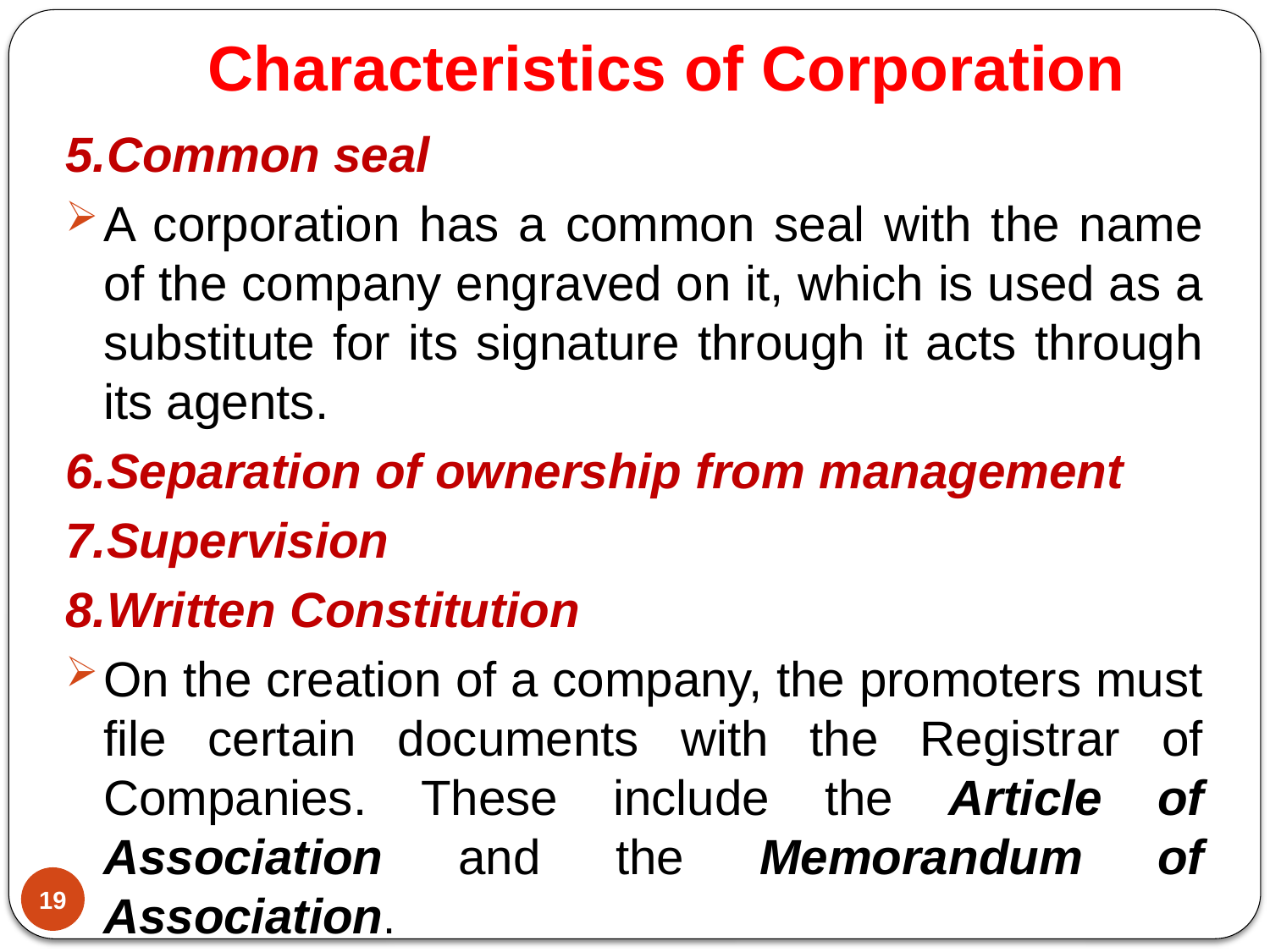

# Characteristics of Corporation
5.Common seal
A corporation has a common seal with the name of the company engraved on it, which is used as a substitute for its signature through it acts through its agents.
6.Separation of ownership from management
7.Supervision
8.Written Constitution
On the creation of a company, the promoters must file certain documents with the Registrar of Companies. These include the Article of Association and the Memorandum of Association.
19